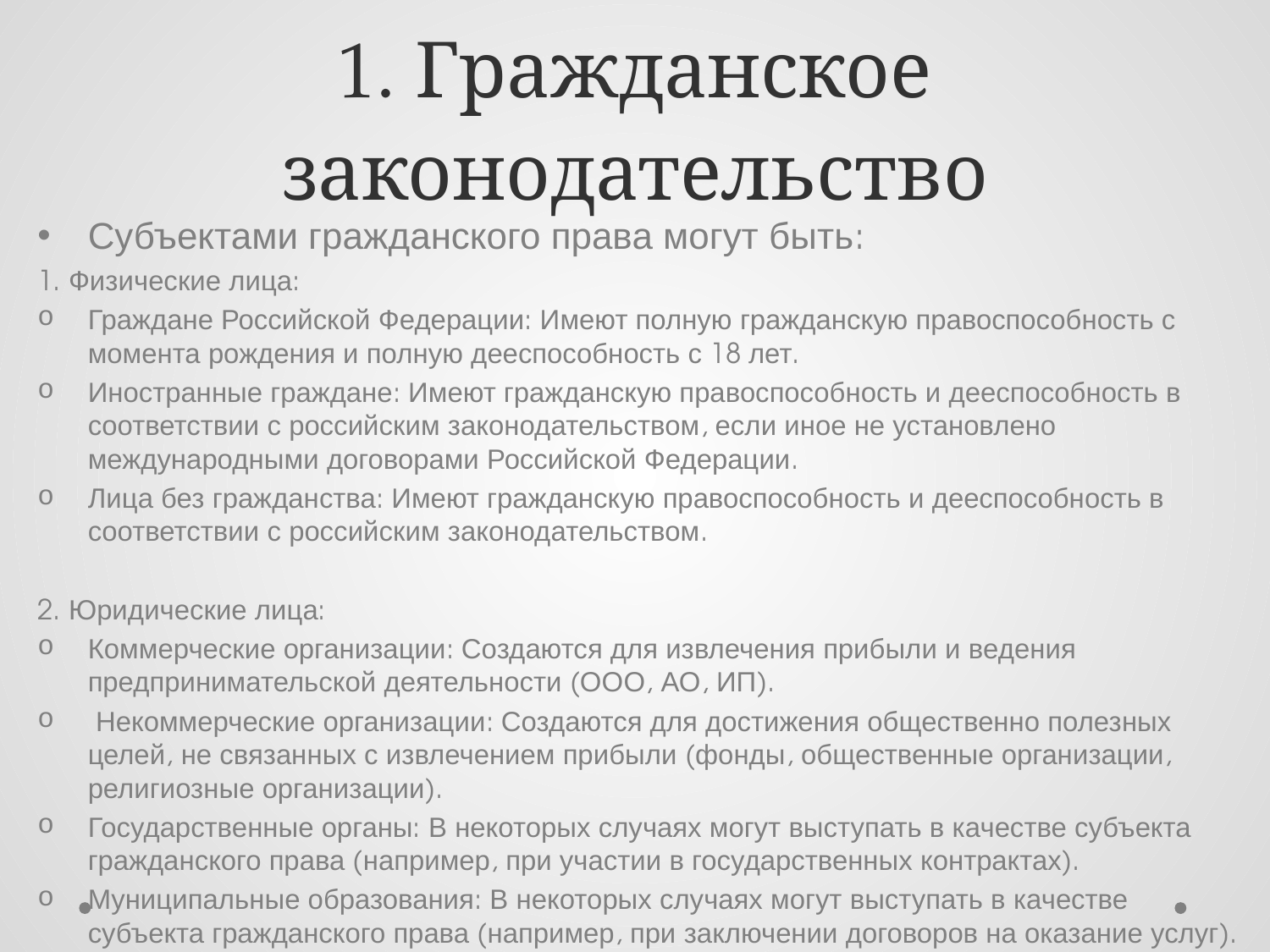

# 1. Гражданское законодательство
Субъектами гражданского права могут быть:
1. Физические лица:
Граждане Российской Федерации: Имеют полную гражданскую правоспособность с момента рождения и полную дееспособность с 18 лет.
Иностранные граждане: Имеют гражданскую правоспособность и дееспособность в соответствии с российским законодательством, если иное не установлено международными договорами Российской Федерации.
Лица без гражданства: Имеют гражданскую правоспособность и дееспособность в соответствии с российским законодательством.

2. Юридические лица:
Коммерческие организации: Создаются для извлечения прибыли и ведения предпринимательской деятельности (ООО, АО, ИП).
 Некоммерческие организации: Создаются для достижения общественно полезных целей, не связанных с извлечением прибыли (фонды, общественные организации, религиозные организации).
Государственные органы: В некоторых случаях могут выступать в качестве субъекта гражданского права (например, при участии в государственных контрактах).
Муниципальные образования: В некоторых случаях могут выступать в качестве субъекта гражданского права (например, при заключении договоров на оказание услуг).